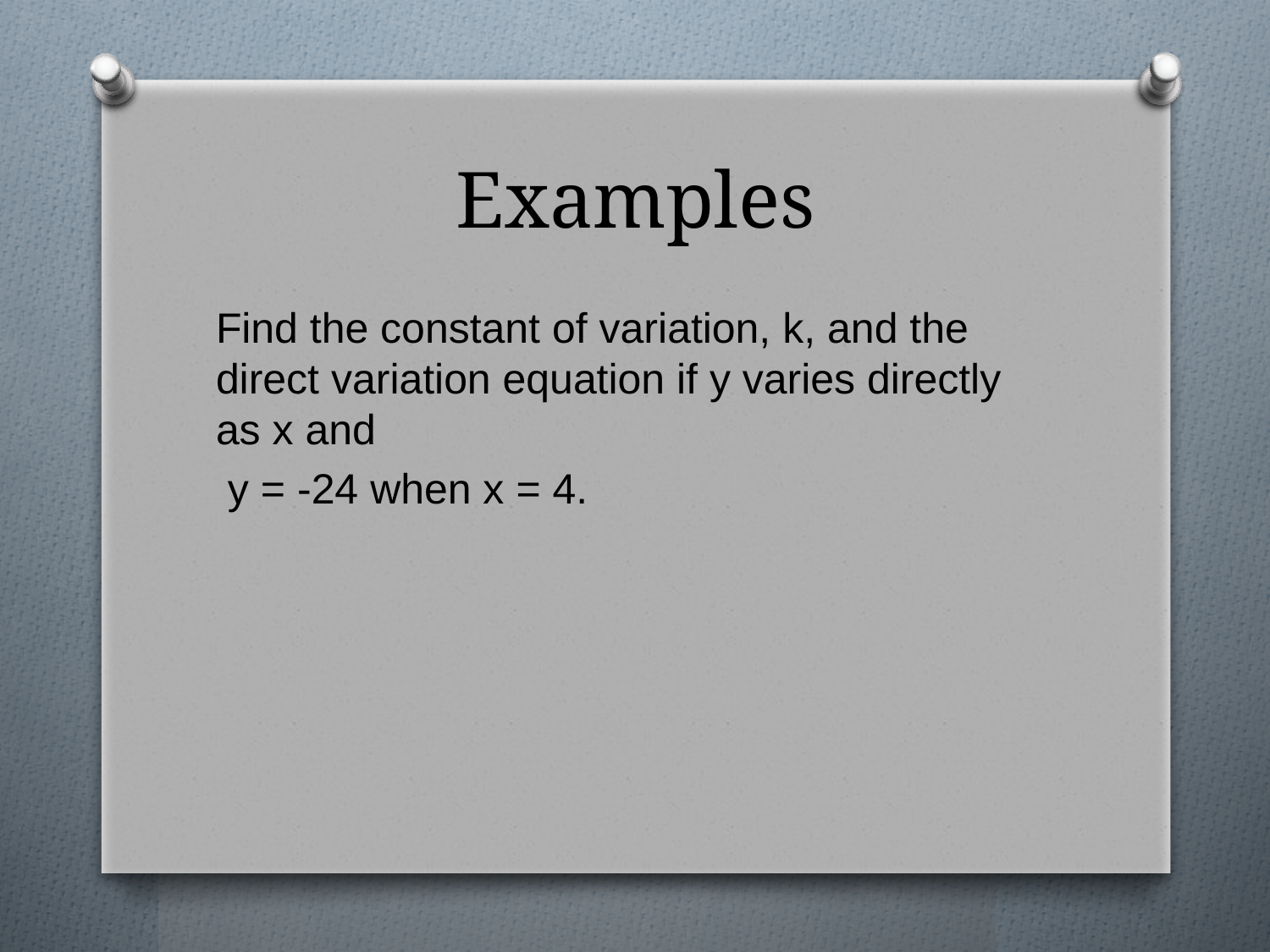

# Examples
Find the constant of variation, k, and the direct variation equation if y varies directly as x and
 y = -24 when x = 4.